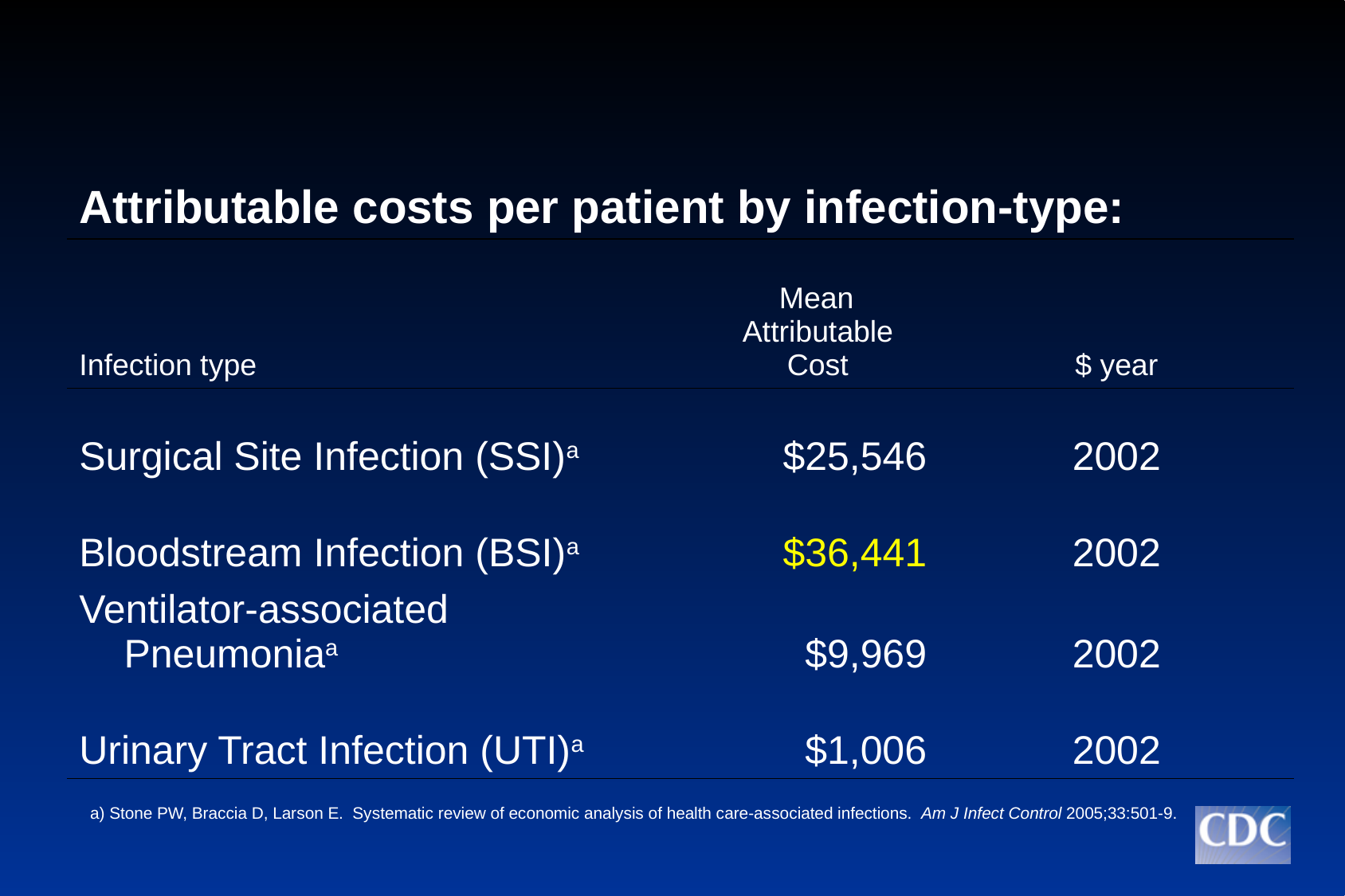

| Attributable costs per patient by infection-type: |  |  |  |
| --- | --- | --- | --- |
|  |  |  |  |
| Infection type | Mean Attributable Cost | $ year |  |
| Surgical Site Infection (SSI)a | $25,546 | 2002 |  |
| Bloodstream Infection (BSI)a | $36,441 | 2002 |  |
| Ventilator-associated Pneumoniaa | $9,969 | 2002 |  |
| Urinary Tract Infection (UTI)a | $1,006 | 2002 |  |

a) Stone PW, Braccia D, Larson E.  Systematic review of economic analysis of health care-associated infections.  Am J Infect Control 2005;33:501-9.